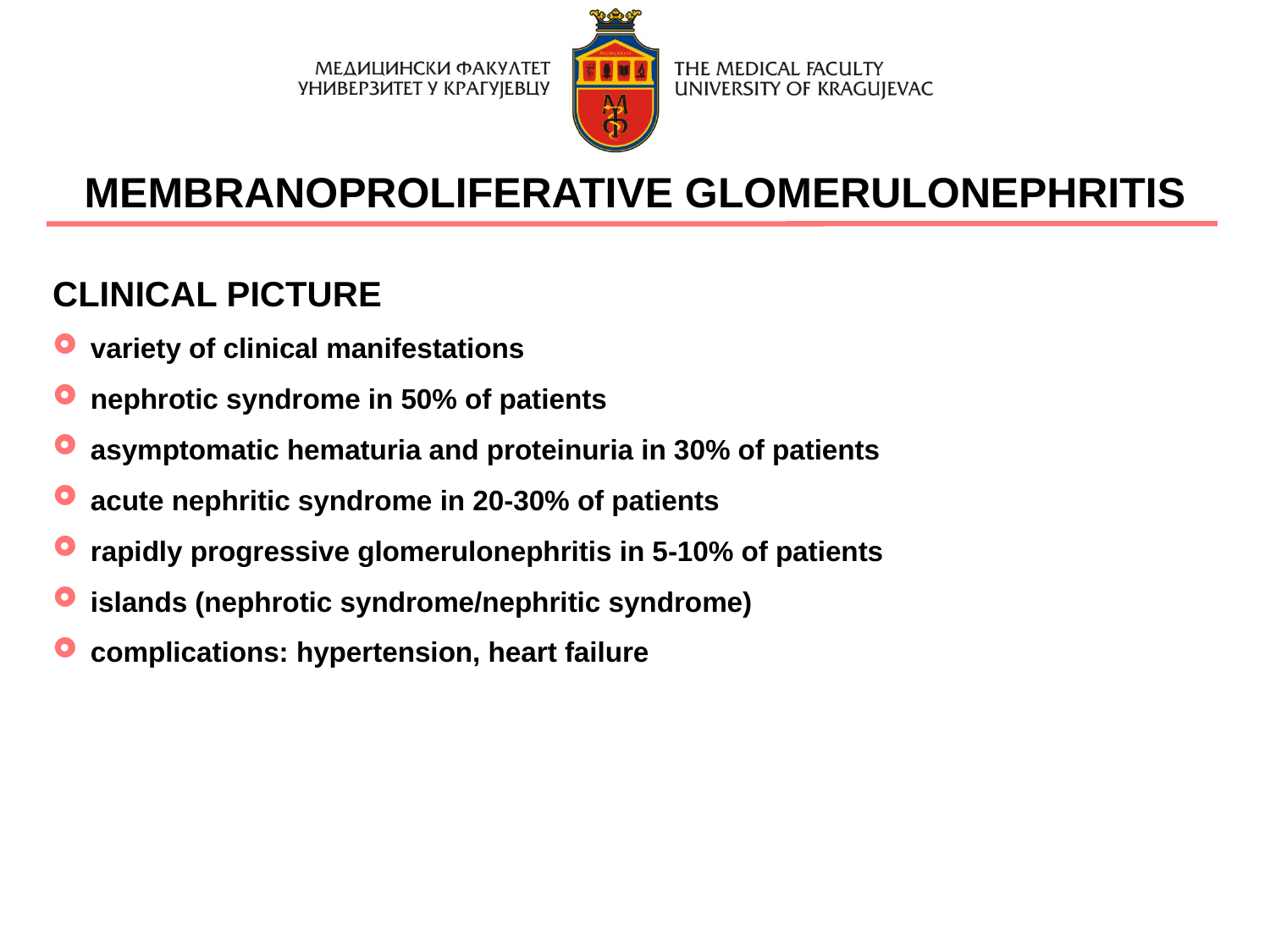

MEMBRANOPROLIFERATIVE GLOMERULONEPHRITIS
CLINICAL PICTURE

 variety of clinical manifestations

 nephrotic syndrome in 50% of patients

 asymptomatic hematuria and proteinuria in 30% of patients

 acute nephritic syndrome in 20-30% of patients

 rapidly progressive glomerulonephritis in 5-10% of patients

 islands (nephrotic syndrome/nephritic syndrome)

 complications: hypertension, heart failure